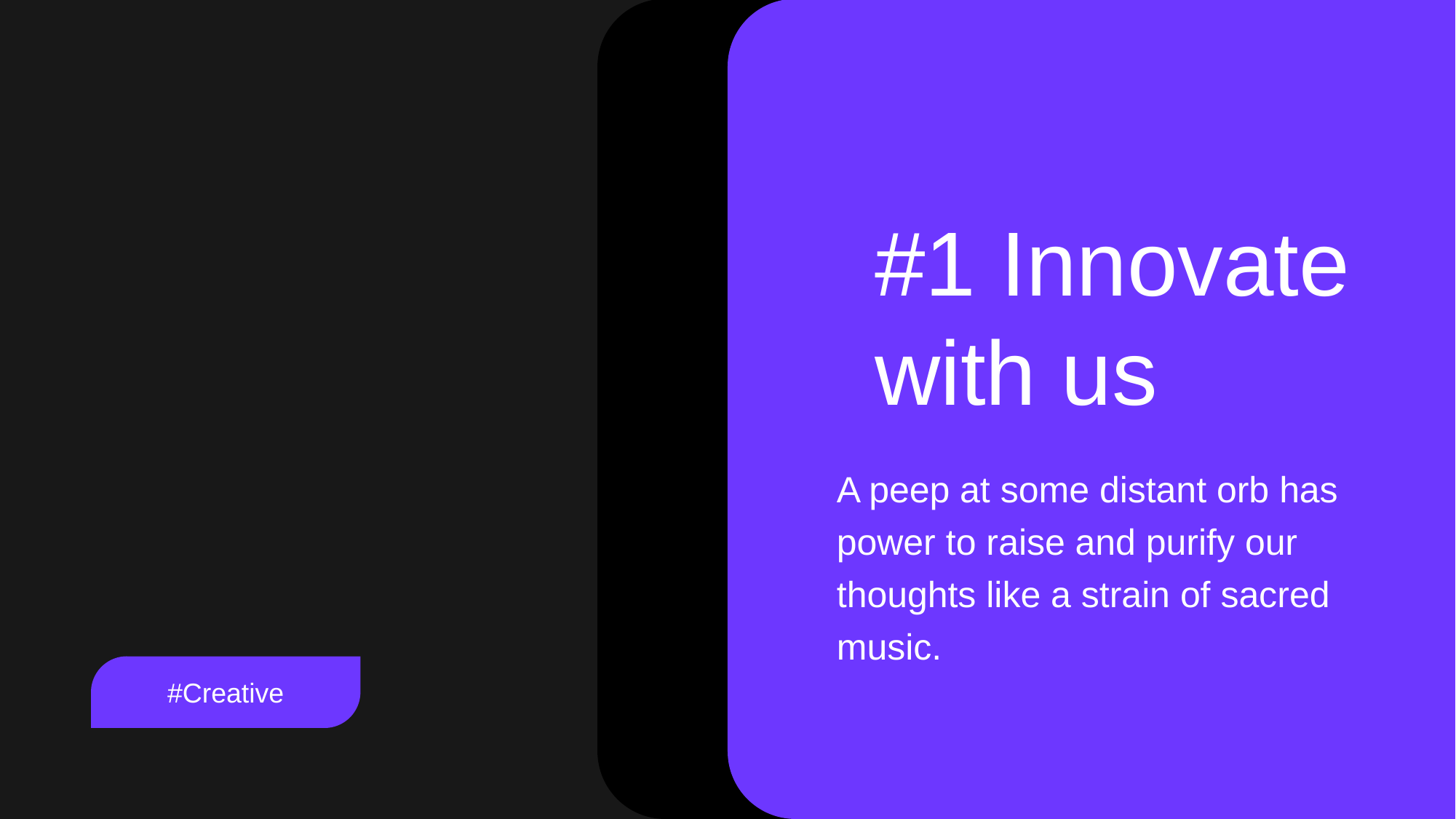

A peep at some distant orb has power to raise and purify our thoughts like a strain of sacred music.
#1 Innovate
with us
#Creative